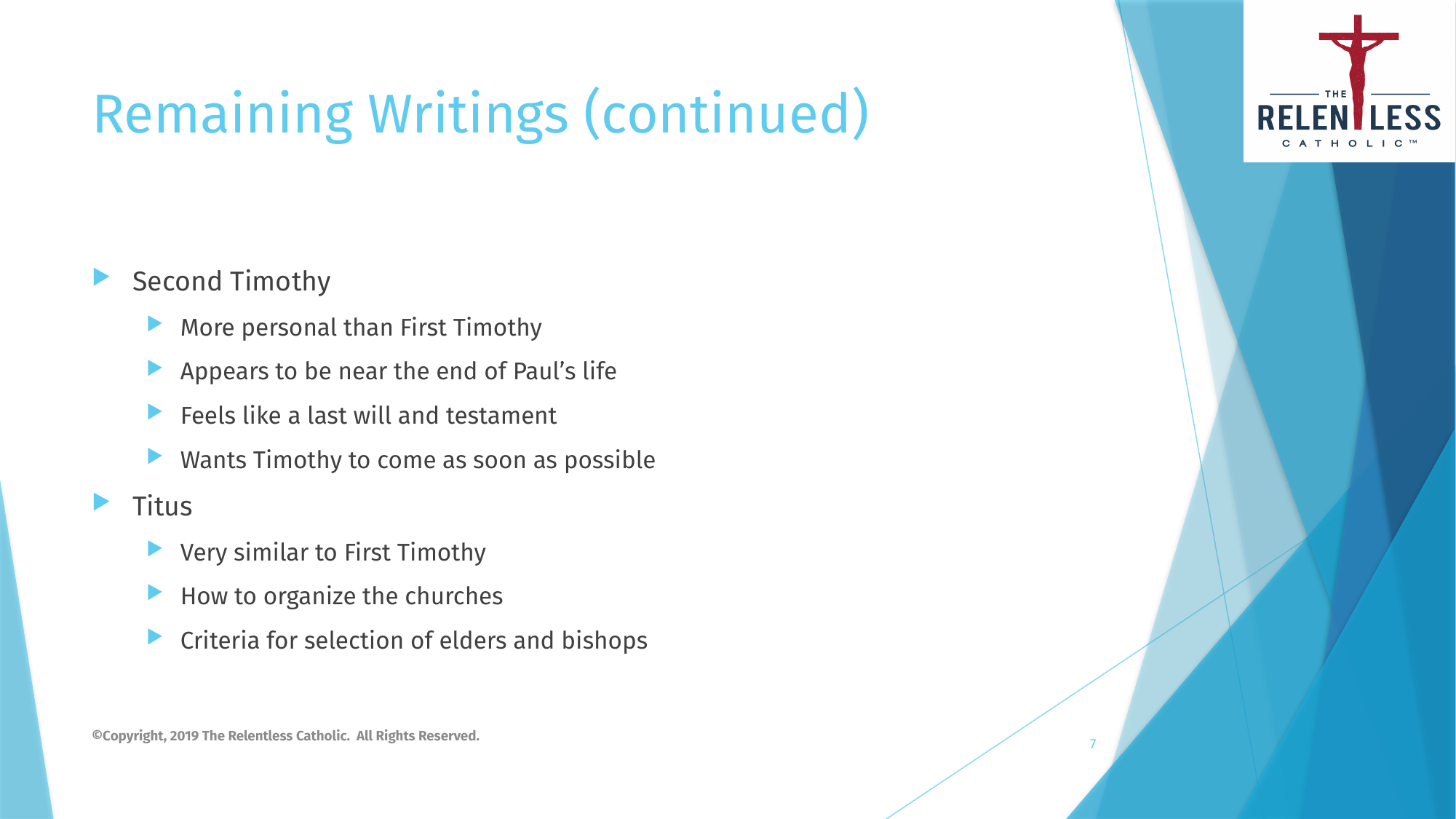

# Remaining Writings (continued)
Second Timothy
More personal than First Timothy
Appears to be near the end of Paul’s life
Feels like a last will and testament
Wants Timothy to come as soon as possible
Titus
Very similar to First Timothy
How to organize the churches
Criteria for selection of elders and bishops
©Copyright, 2019 The Relentless Catholic.  All Rights Reserved.

7